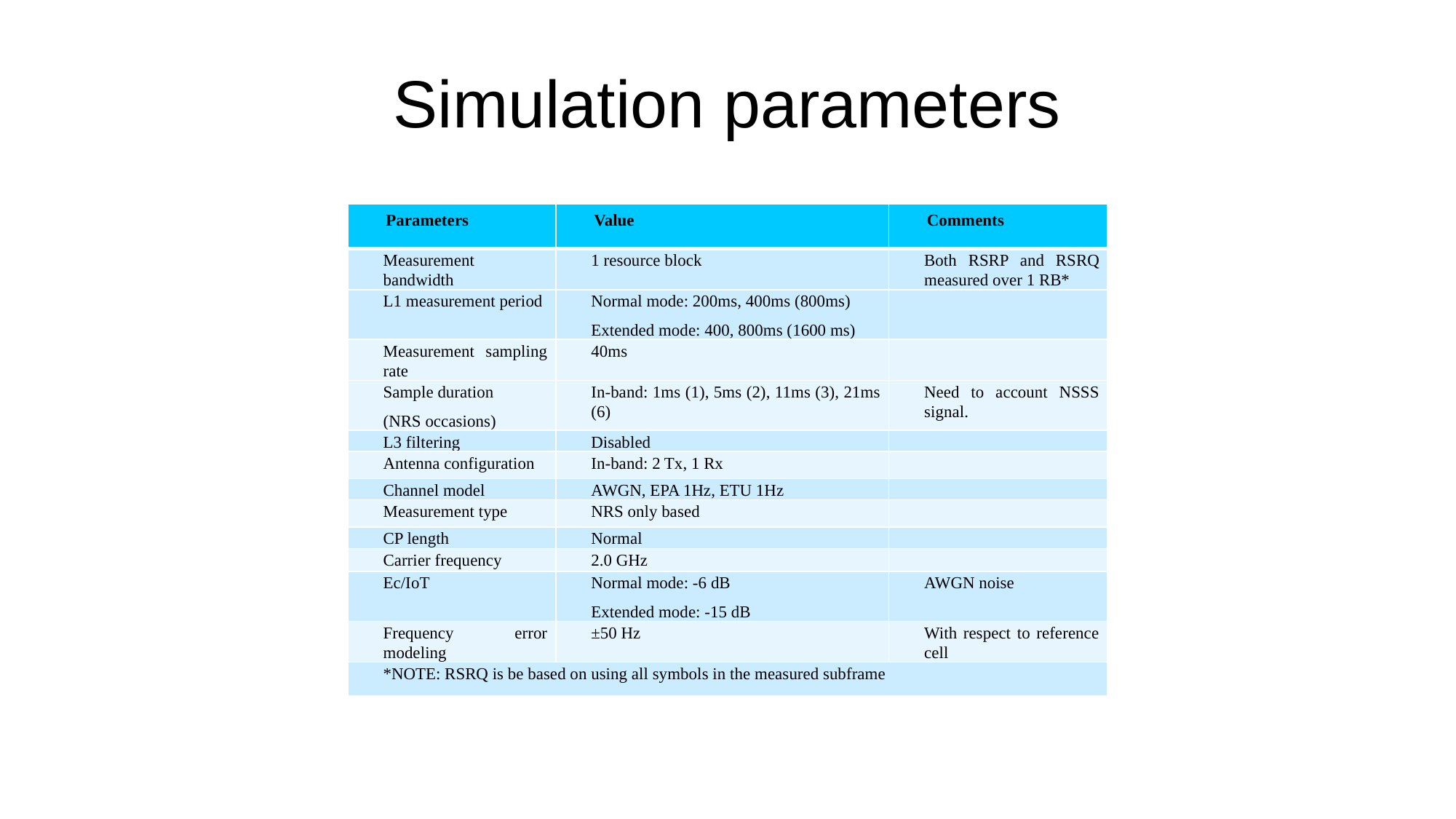

# Simulation parameters
| Parameters | Value | Comments |
| --- | --- | --- |
| Measurement bandwidth | 1 resource block | Both RSRP and RSRQ measured over 1 RB\* |
| L1 measurement period | Normal mode: 200ms, 400ms (800ms) Extended mode: 400, 800ms (1600 ms) |  |
| Measurement sampling rate | 40ms |  |
| Sample duration (NRS occasions) | In-band: 1ms (1), 5ms (2), 11ms (3), 21ms (6) | Need to account NSSS signal. |
| L3 filtering | Disabled |  |
| Antenna configuration | In-band: 2 Tx, 1 Rx |  |
| Channel model | AWGN, EPA 1Hz, ETU 1Hz |  |
| Measurement type | NRS only based |  |
| CP length | Normal |  |
| Carrier frequency | 2.0 GHz |  |
| Ec/IoT | Normal mode: -6 dB Extended mode: -15 dB | AWGN noise |
| Frequency error modeling | ±50 Hz | With respect to reference cell |
| \*NOTE: RSRQ is be based on using all symbols in the measured subframe |  |  |